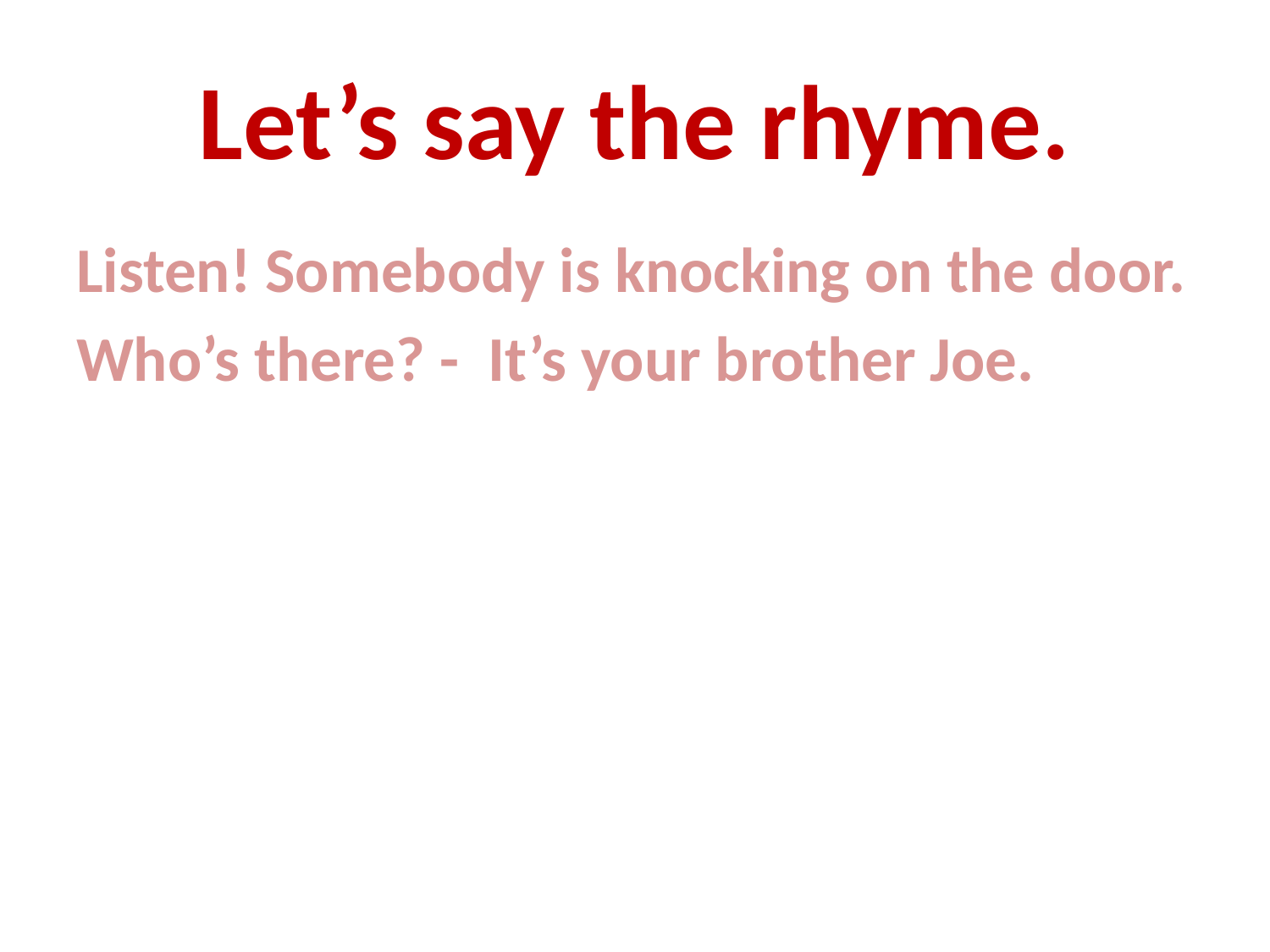

# Let’s say the rhyme.
Listen! Somebody is knocking on the door.
Who’s there? -  It’s your brother Joe.